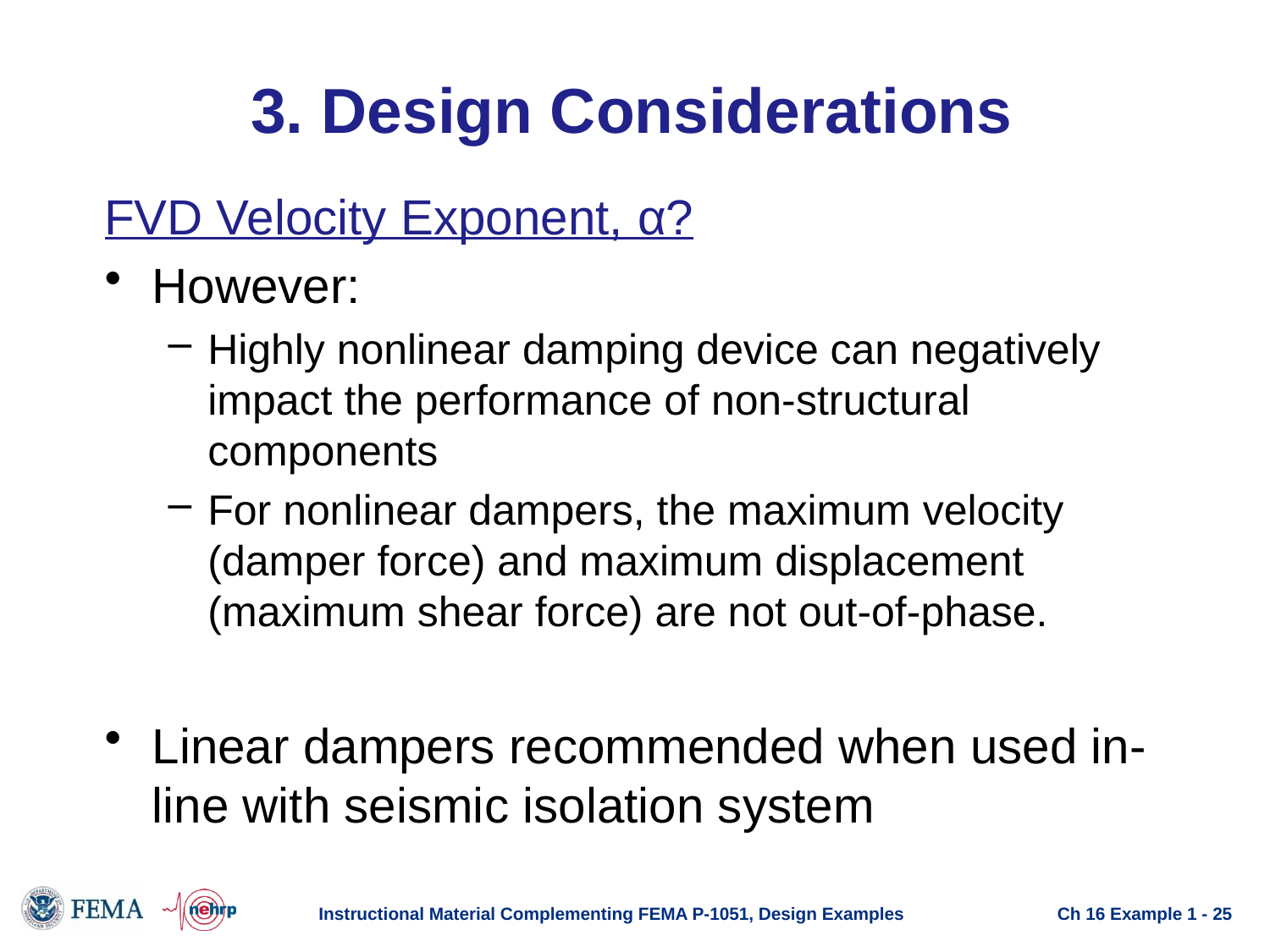

# 3. Design Considerations
FVD Velocity Exponent, α?
However:
Highly nonlinear damping device can negatively impact the performance of non-structural components
For nonlinear dampers, the maximum velocity (damper force) and maximum displacement (maximum shear force) are not out-of-phase.

Linear dampers recommended when used in-line with seismic isolation system

Instructional Material Complementing FEMA P-1051, Design Examples
Ch 16 Example 1 - 25